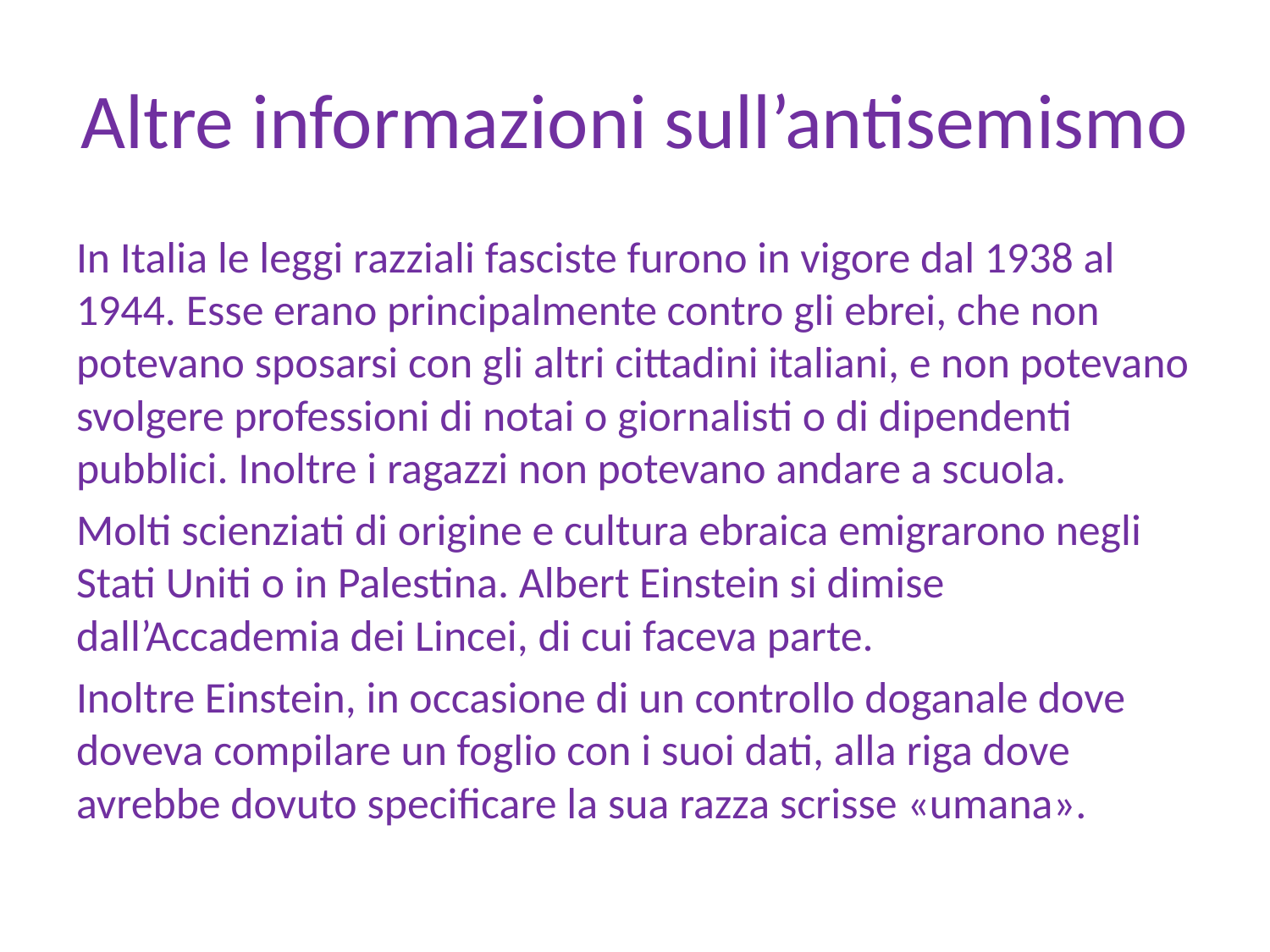

# Altre informazioni sull’antisemismo
In Italia le leggi razziali fasciste furono in vigore dal 1938 al 1944. Esse erano principalmente contro gli ebrei, che non potevano sposarsi con gli altri cittadini italiani, e non potevano svolgere professioni di notai o giornalisti o di dipendenti pubblici. Inoltre i ragazzi non potevano andare a scuola.
Molti scienziati di origine e cultura ebraica emigrarono negli Stati Uniti o in Palestina. Albert Einstein si dimise dall’Accademia dei Lincei, di cui faceva parte.
Inoltre Einstein, in occasione di un controllo doganale dove doveva compilare un foglio con i suoi dati, alla riga dove avrebbe dovuto specificare la sua razza scrisse «umana».